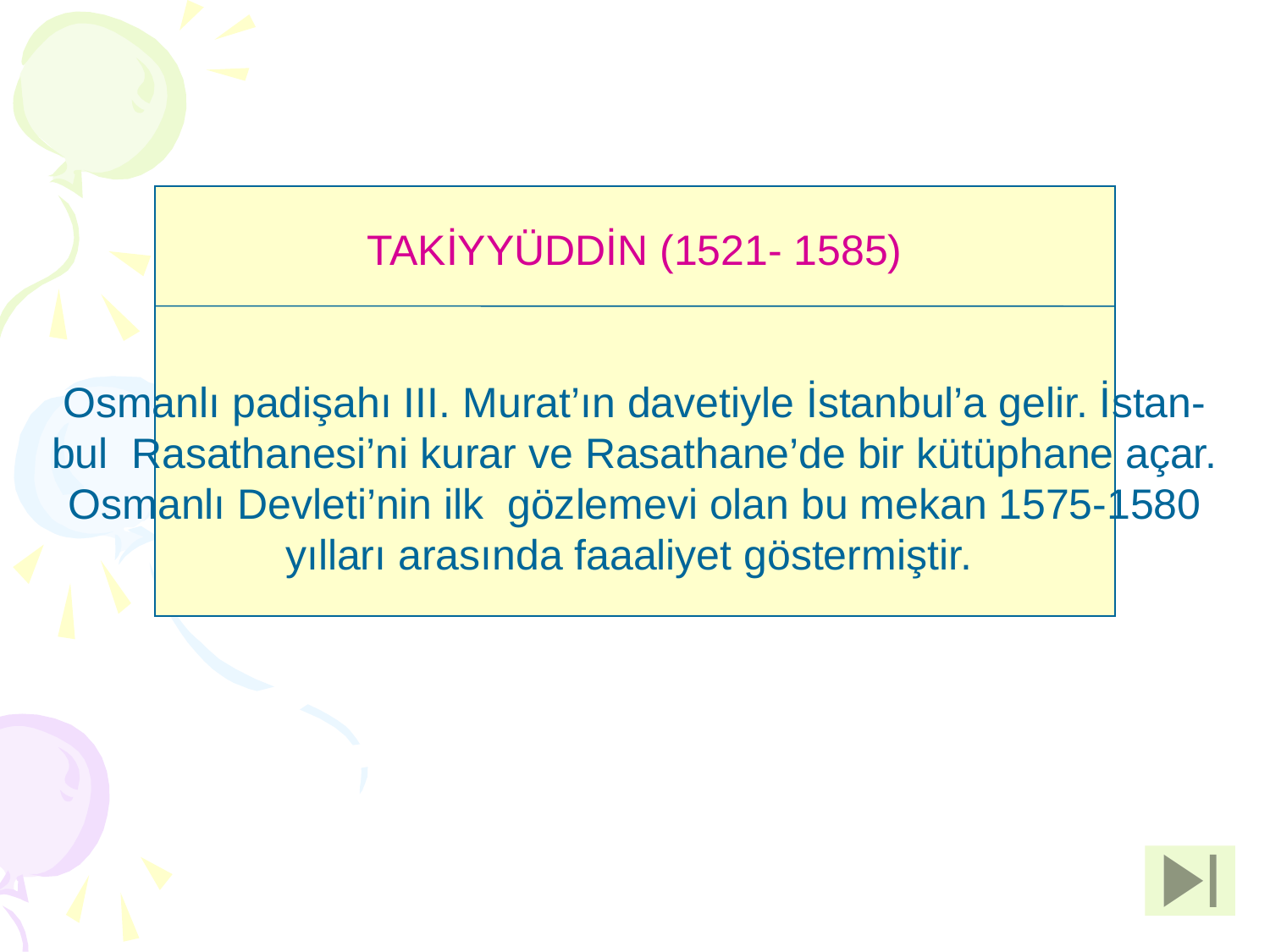

TAKİYYÜDDİN (1521- 1585)

Osmanlı padişahı III. Murat’ın davetiyle İstanbul’a gelir. İstan-
bul  Rasathanesi’ni kurar ve Rasathane’de bir kütüphane açar.
Osmanlı Devleti’nin ilk  gözlemevi olan bu mekan 1575-1580
yılları arasında faaaliyet göstermiştir.